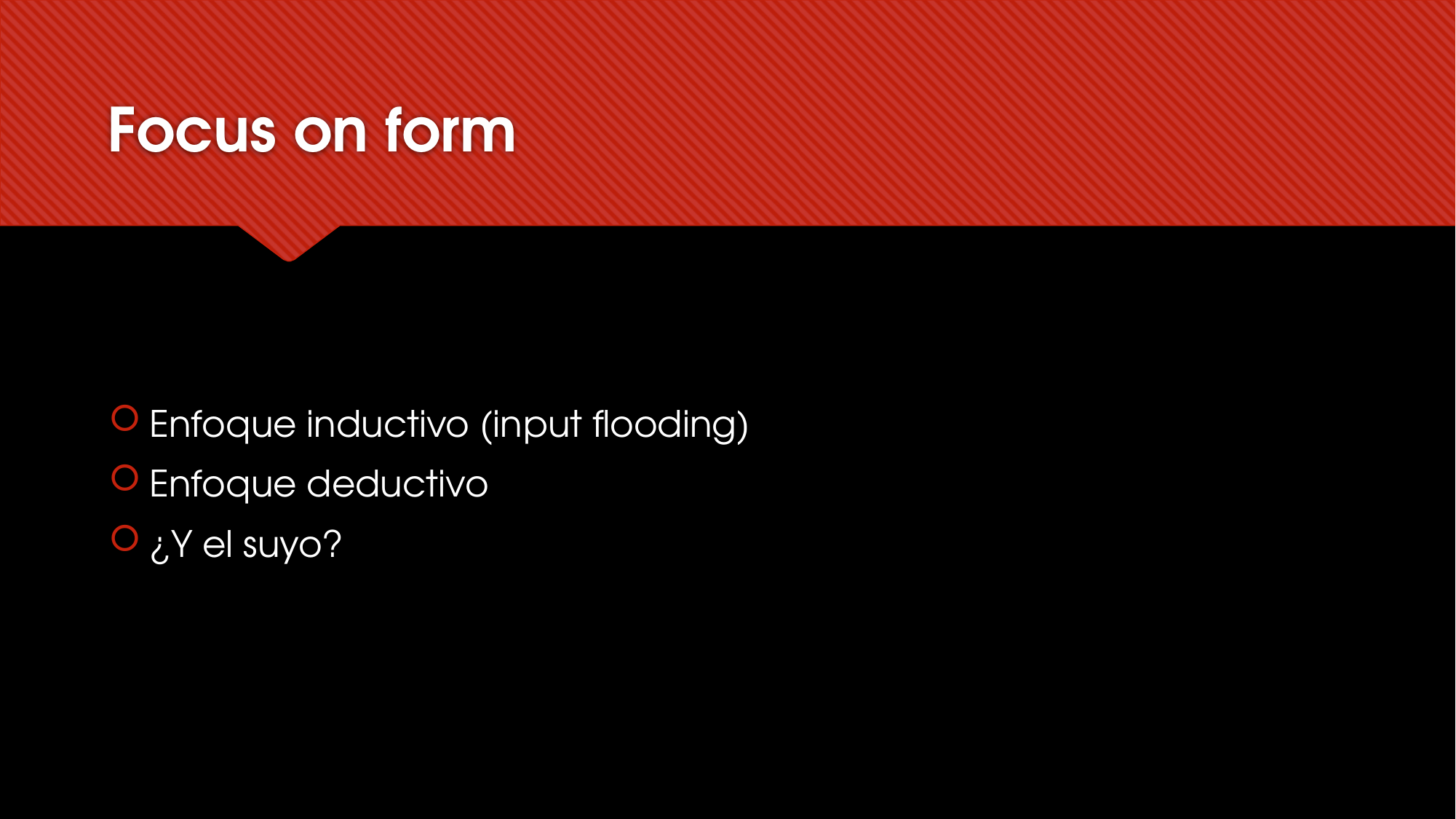

# Focus on form
Enfoque inductivo (input flooding)
Enfoque deductivo
¿Y el suyo?